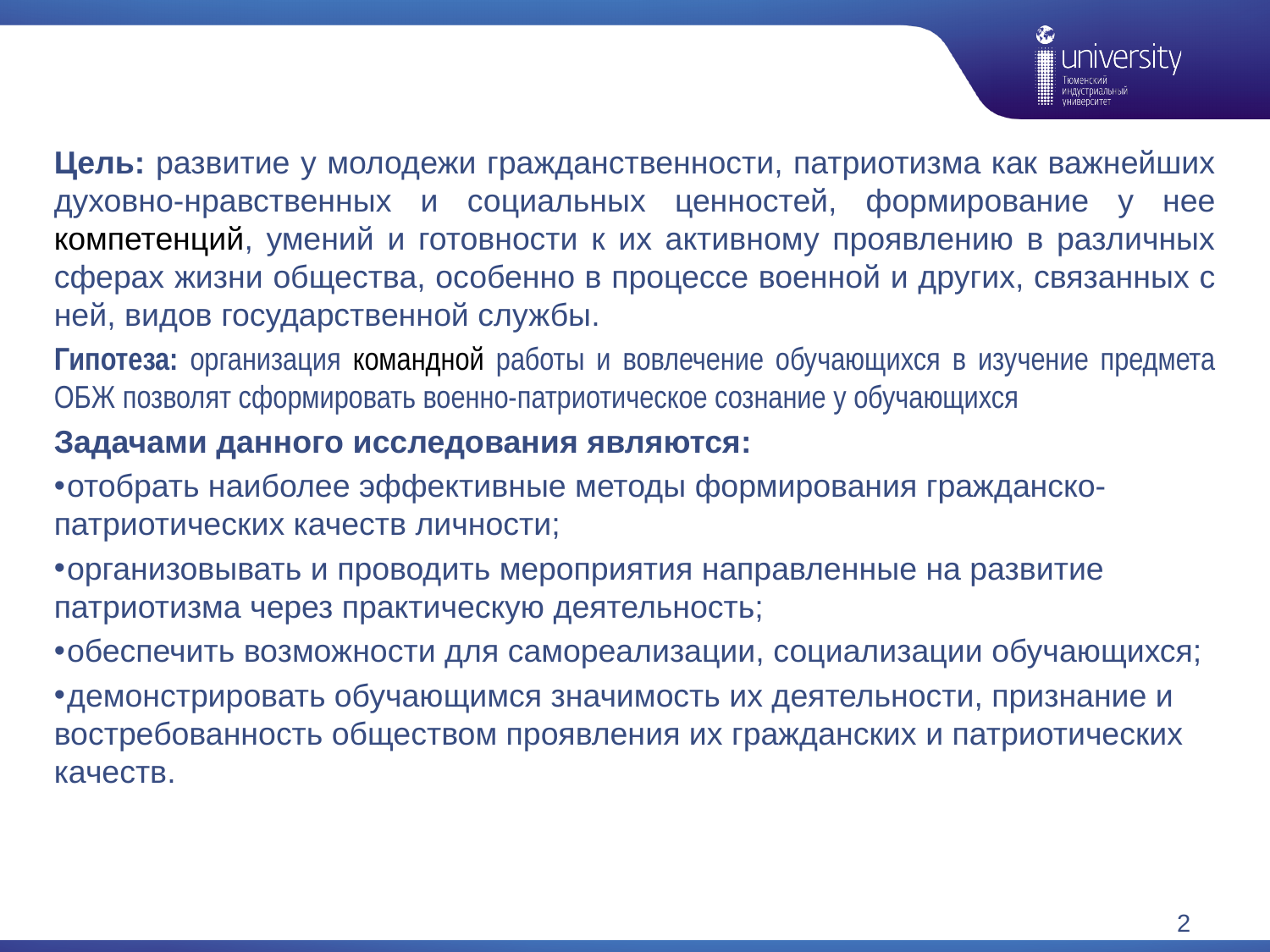

Цель: развитие у молодежи гражданственности, патриотизма как важнейших духовно-нравственных и социальных ценностей, формирование у нее компетенций, умений и готовности к их активному проявлению в различных сферах жизни общества, особенно в процессе военной и других, связанных с ней, видов государственной службы.
Гипотеза: организация командной работы и вовлечение обучающихся в изучение предмета ОБЖ позволят сформировать военно-патриотическое сознание у обучающихся
Задачами данного исследования являются:
 отобрать наиболее эффективные методы формирования гражданско-патриотических качеств личности;
 организовывать и проводить мероприятия направленные на развитие патриотизма через практическую деятельность;
 обеспечить возможности для самореализации, социализации обучающихся;
 демонстрировать обучающимся значимость их деятельности, признание и востребованность обществом проявления их гражданских и патриотических качеств.

2